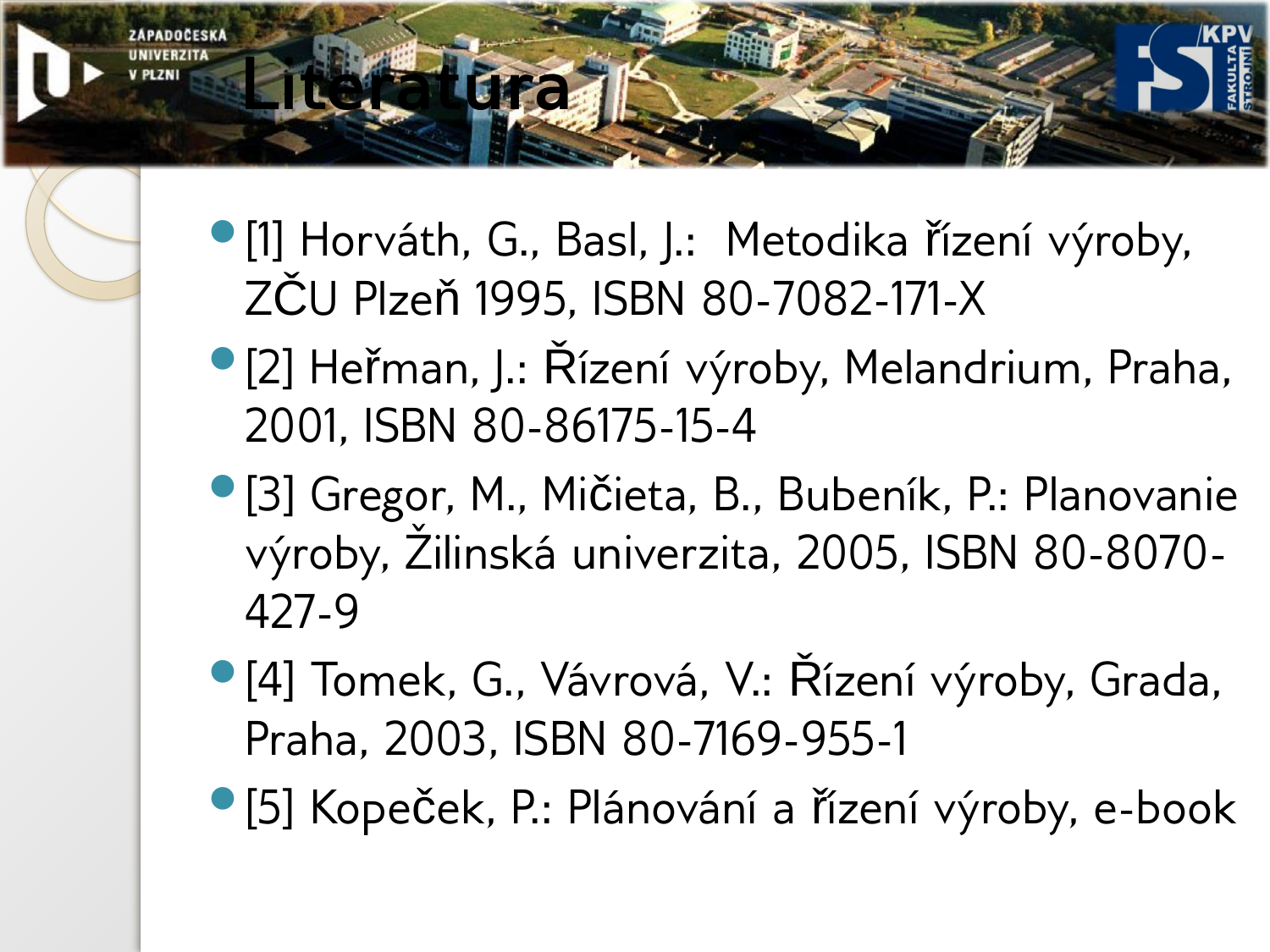

# Literatura
[1] Horváth, G., Basl, J.:  Metodika řízení výroby, ZČU Plzeň 1995, ISBN 80-7082-171-X
[2] Heřman, J.: Řízení výroby, Melandrium, Praha, 2001, ISBN 80-86175-15-4
[3] Gregor, M., Mičieta, B., Bubeník, P.: Planovanie výroby, Žilinská univerzita, 2005, ISBN 80-8070-427-9
[4] Tomek, G., Vávrová, V.: Řízení výroby, Grada, Praha, 2003, ISBN 80-7169-955-1
[5] Kopeček, P.: Plánování a řízení výroby, e-book